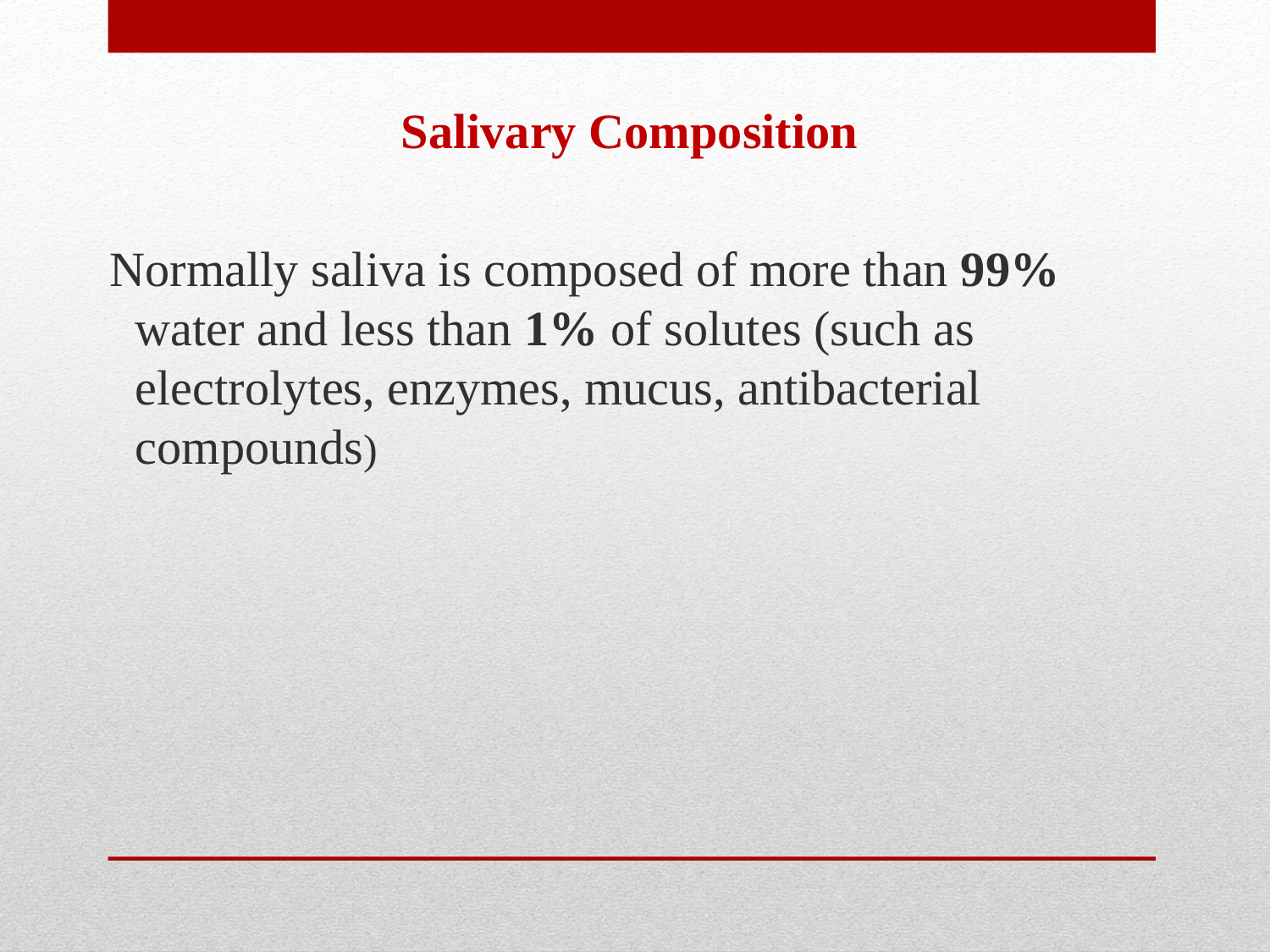

Salivary Composition

 Normally saliva is composed of more than 99% water and less than 1% of solutes (such as electrolytes, enzymes, mucus, antibacterial compounds)